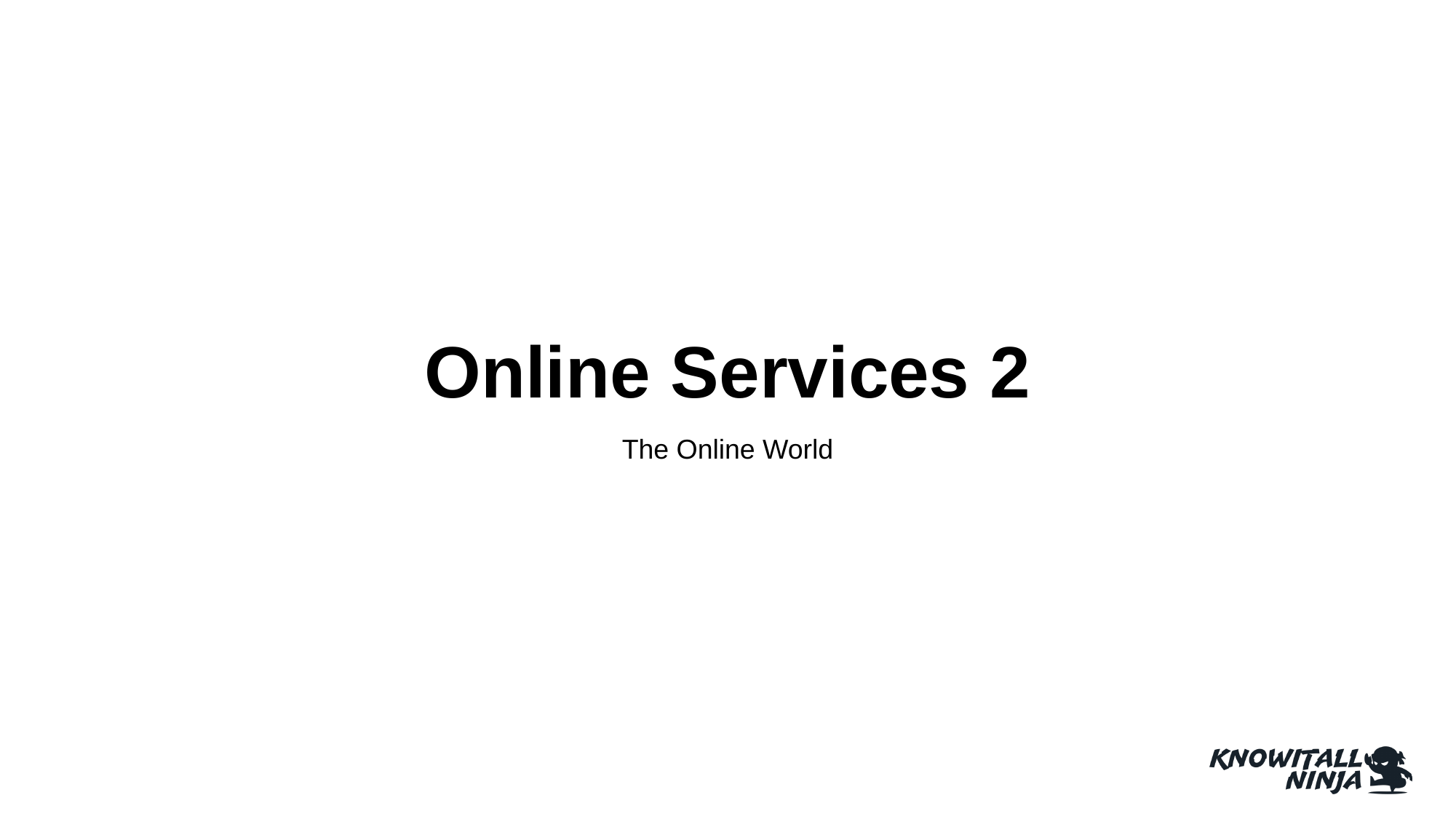

# Online Services 2
The Online World